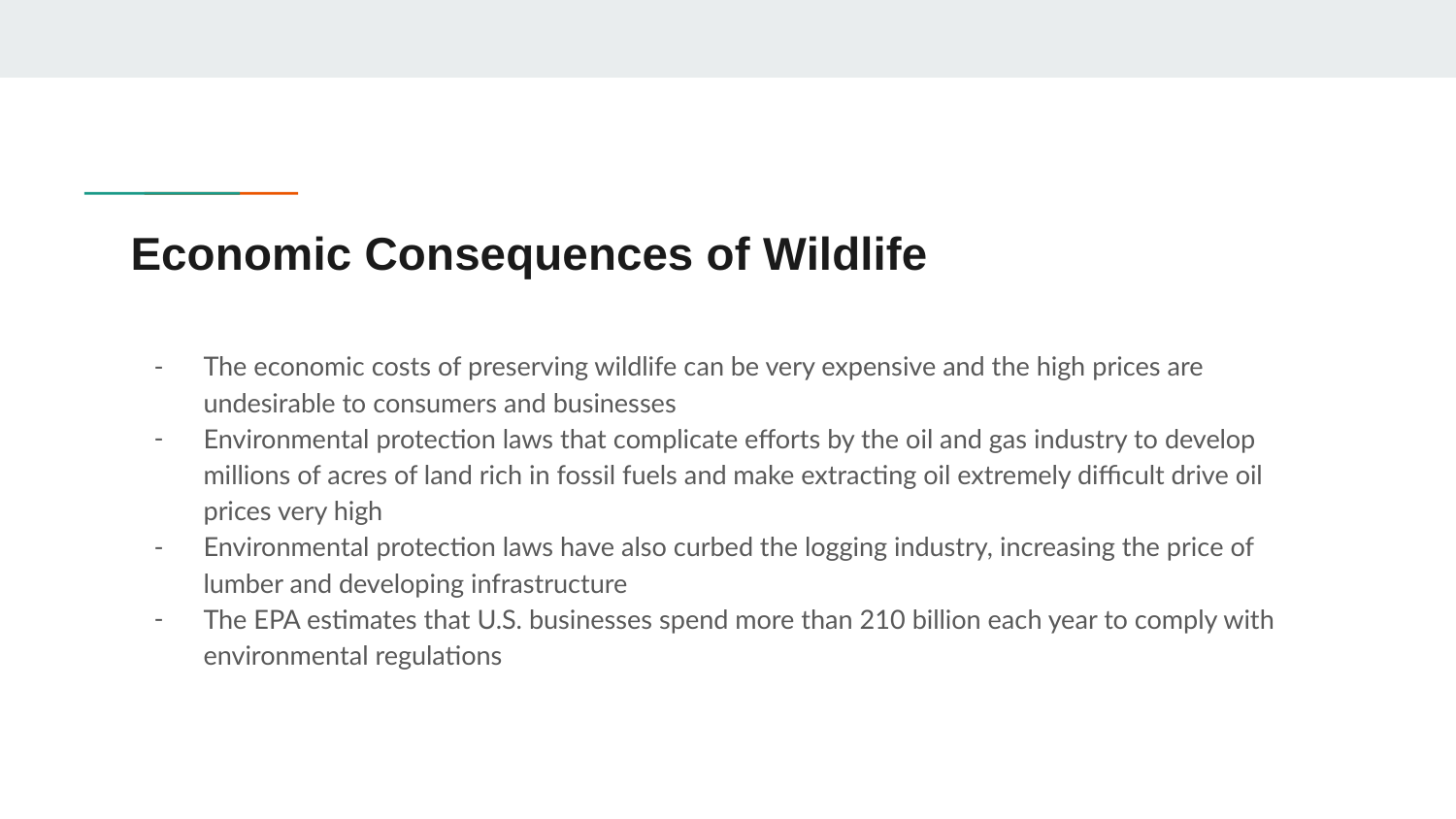

# Economic Consequences of Wildlife
The economic costs of preserving wildlife can be very expensive and the high prices are undesirable to consumers and businesses
Environmental protection laws that complicate efforts by the oil and gas industry to develop millions of acres of land rich in fossil fuels and make extracting oil extremely difficult drive oil prices very high
Environmental protection laws have also curbed the logging industry, increasing the price of lumber and developing infrastructure
The EPA estimates that U.S. businesses spend more than 210 billion each year to comply with environmental regulations